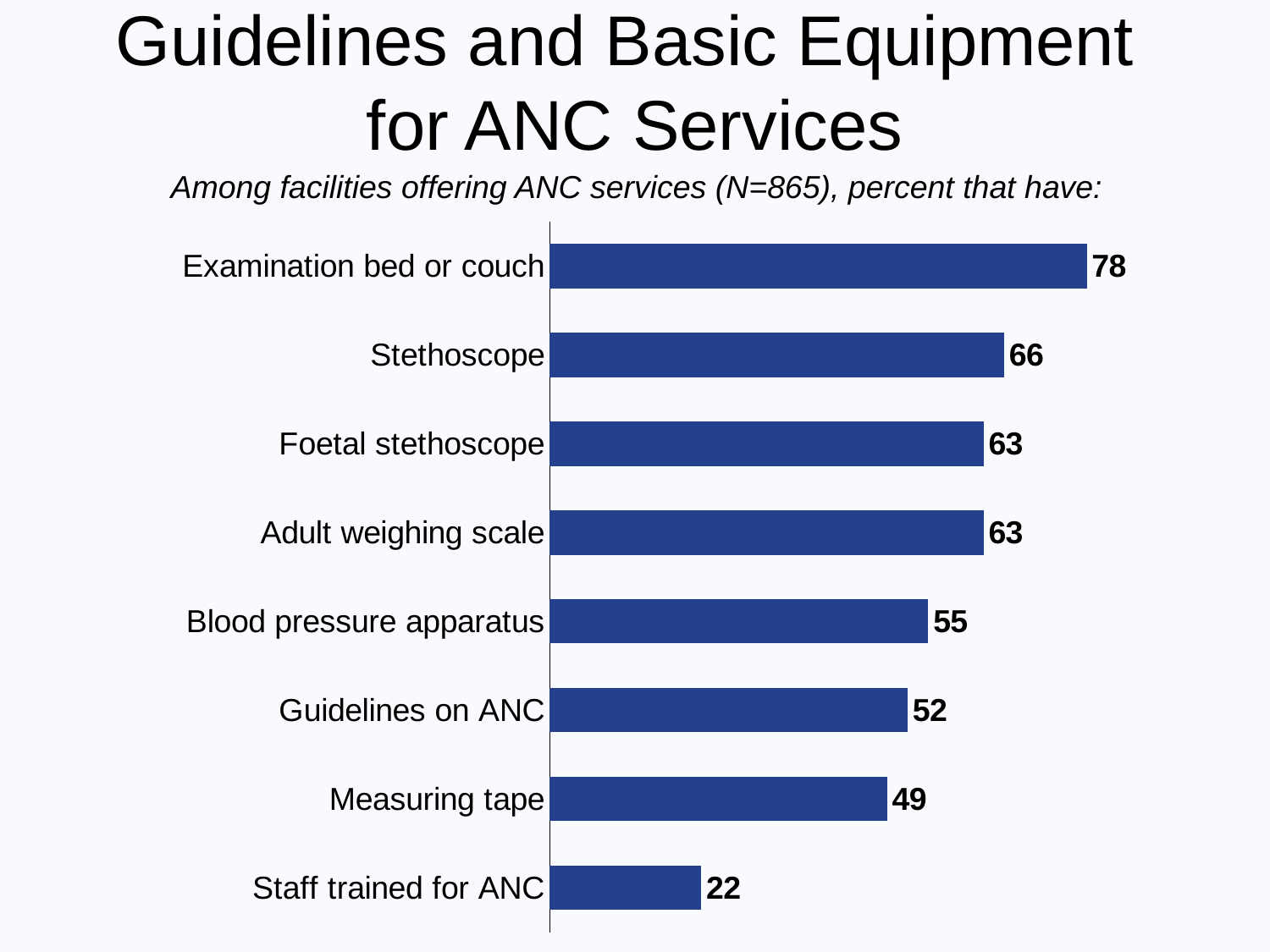

# Guidelines and Basic Equipment for ANC Services
Among facilities offering ANC services (N=865), percent that have:

### Chart

| Category | Column2 |
|---|---|
| Staff trained for ANC | 22.0 |
| Measuring tape | 49.0 |
| Guidelines on ANC | 52.0 |
| Blood pressure apparatus | 55.0 |
| Adult weighing scale | 63.0 |
| Foetal stethoscope | 63.0 |
| Stethoscope | 66.0 |
| Examination bed or couch | 78.0 |